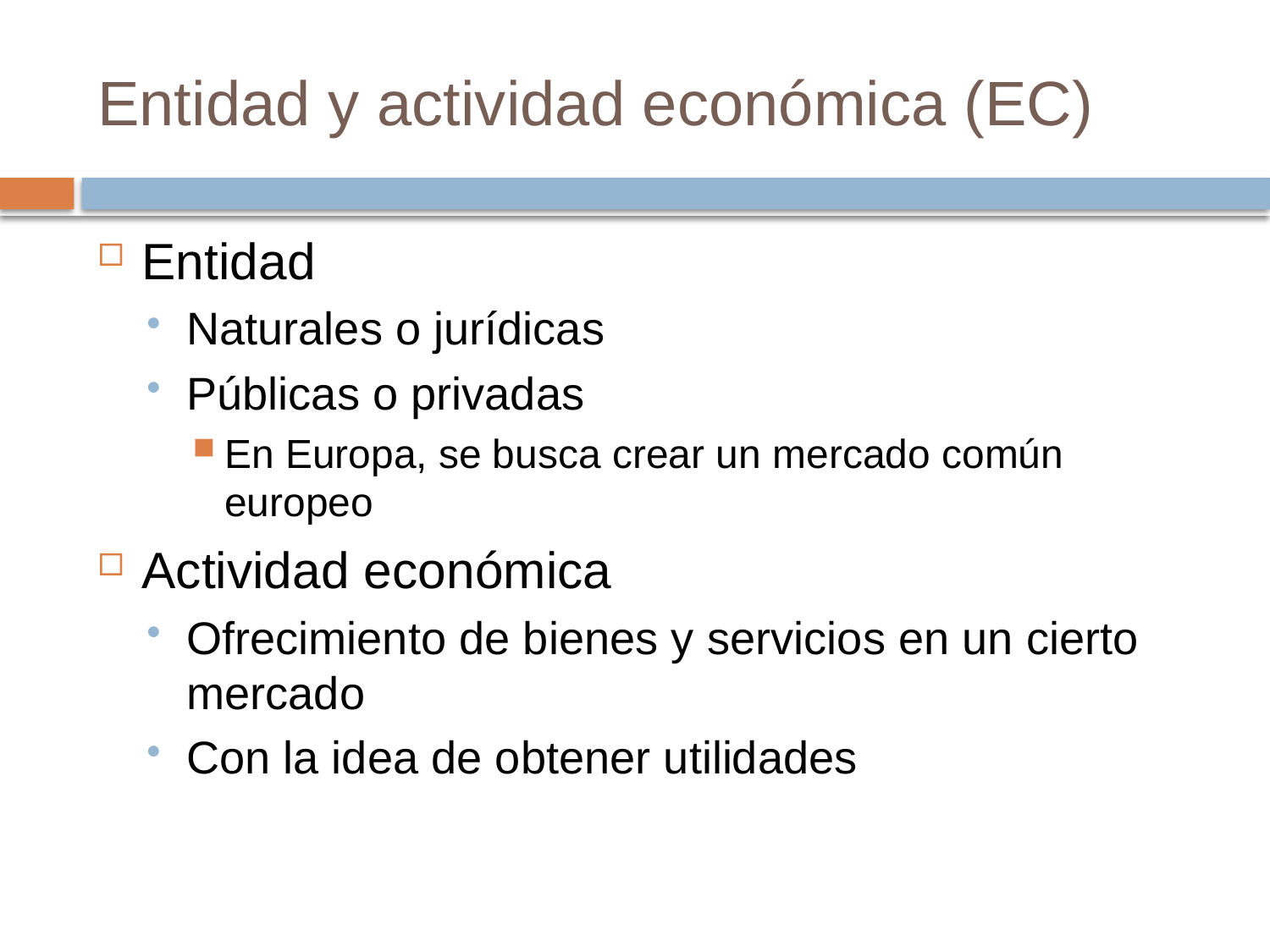

# Entidad y actividad económica (EC)
Entidad
Naturales o jurídicas
Públicas o privadas
En Europa, se busca crear un mercado común europeo
Actividad económica
Ofrecimiento de bienes y servicios en un cierto mercado
Con la idea de obtener utilidades